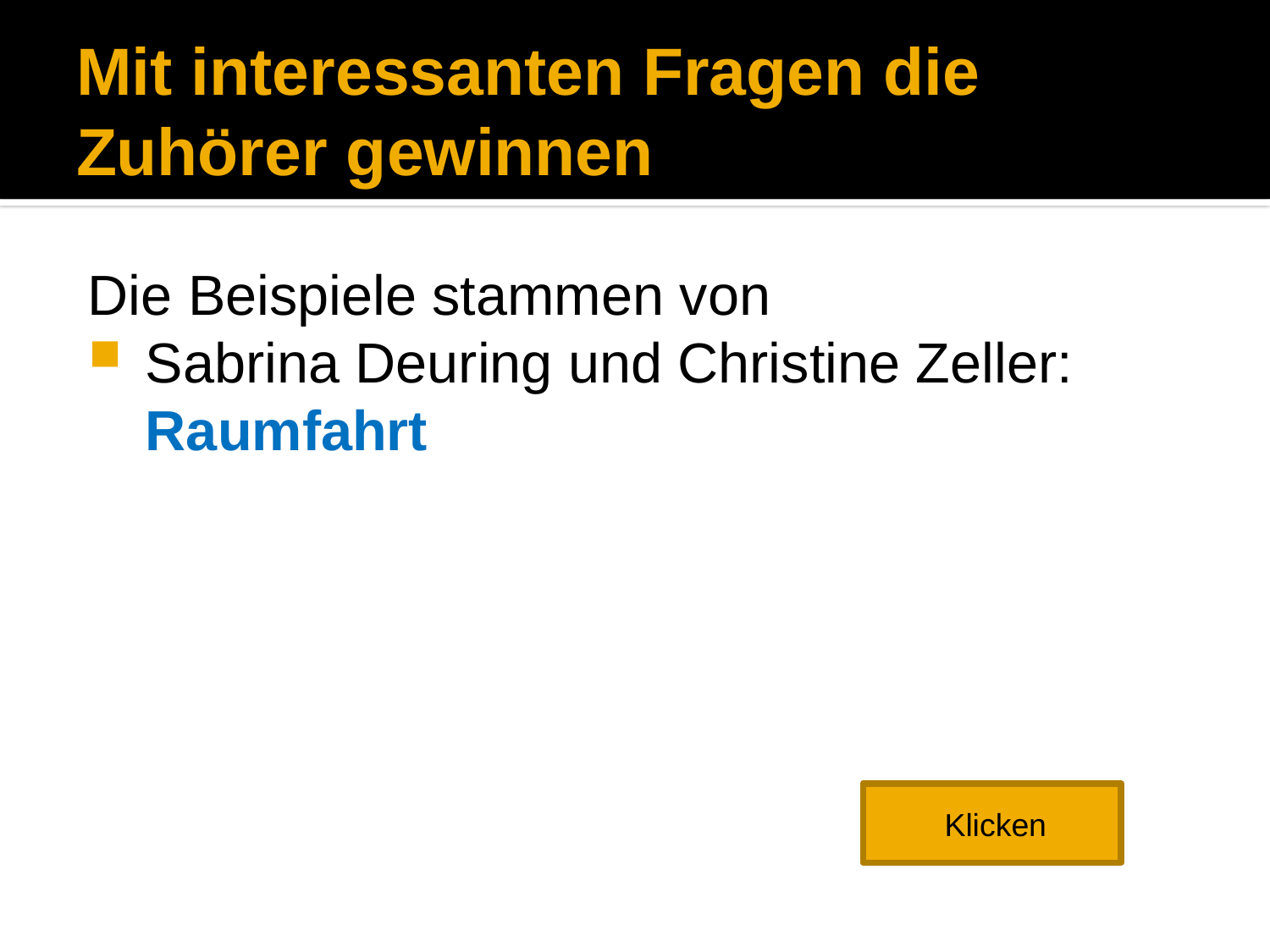

# Mit interessanten Fragen die Zuhörer gewinnen
Die Beispiele stammen von
Sabrina Deuring und Christine Zeller: Raumfahrt

Klicken